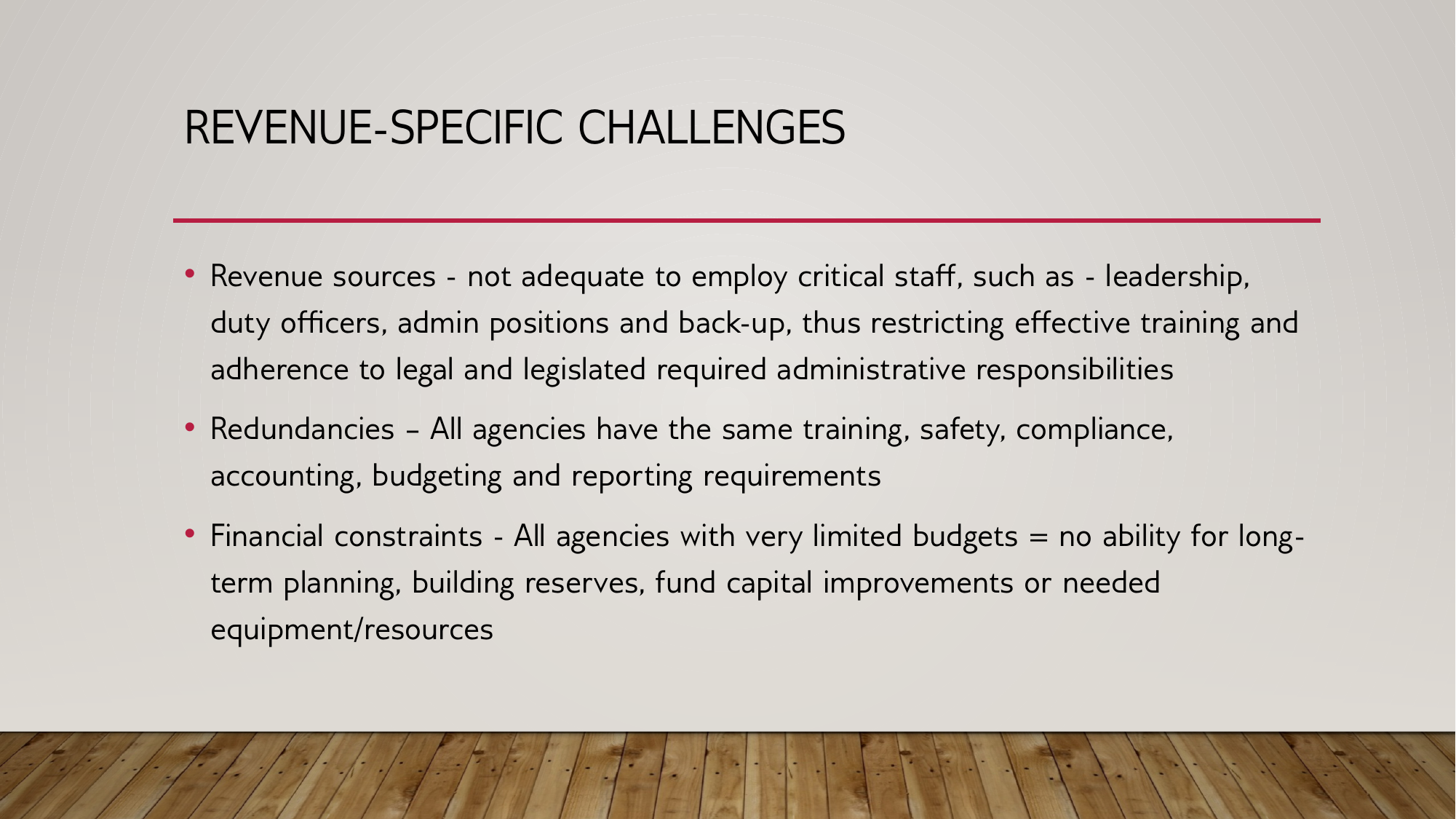

# Revenue-Specific Challenges
Revenue sources - not adequate to employ critical staff, such as - leadership, duty officers, admin positions and back-up, thus restricting effective training and adherence to legal and legislated required administrative responsibilities
Redundancies – All agencies have the same training, safety, compliance, accounting, budgeting and reporting requirements
Financial constraints - All agencies with very limited budgets = no ability for long-term planning, building reserves, fund capital improvements or needed equipment/resources